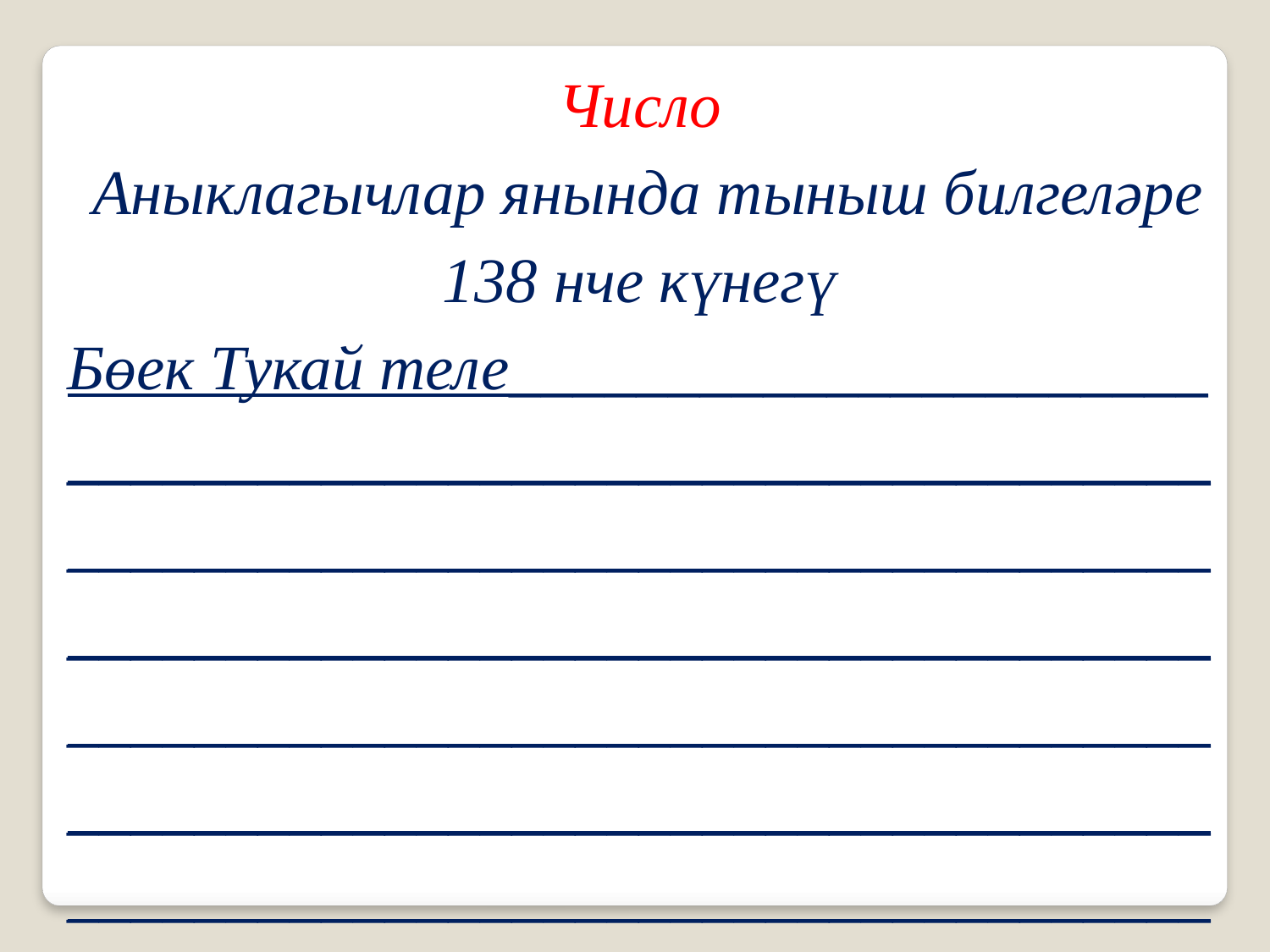

Число
 Аныклагычлар янында тыныш билгеләре
138 нче күнегү
Бөек Тукай теле______________________ ________________________________________________________________________________________________________________________________________________________________________________________________________________________